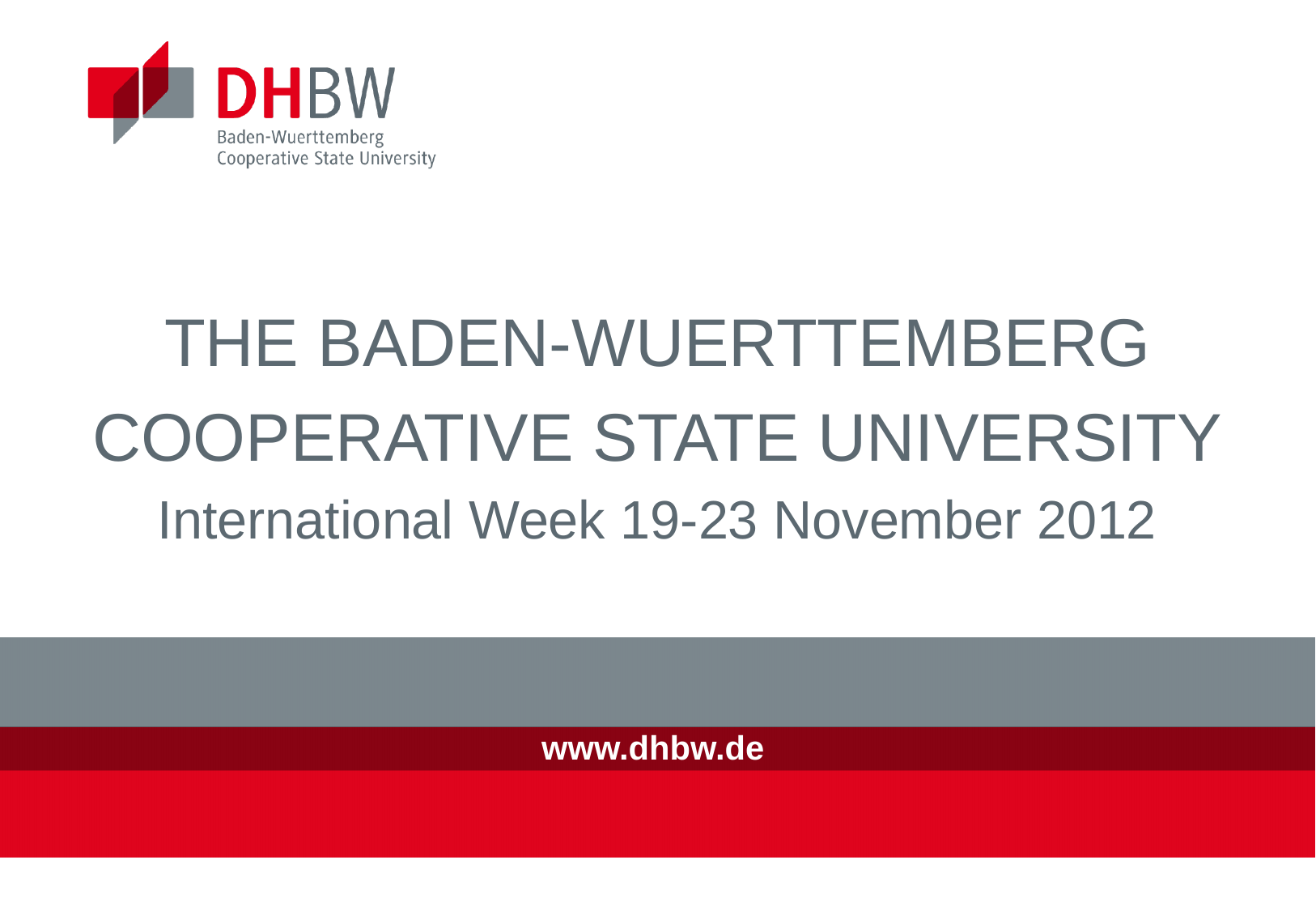

THE BADEN-WUERTTEMBERG
COOPERATIVE STATE UNIVERSITY
International Week 19-23 November 2012